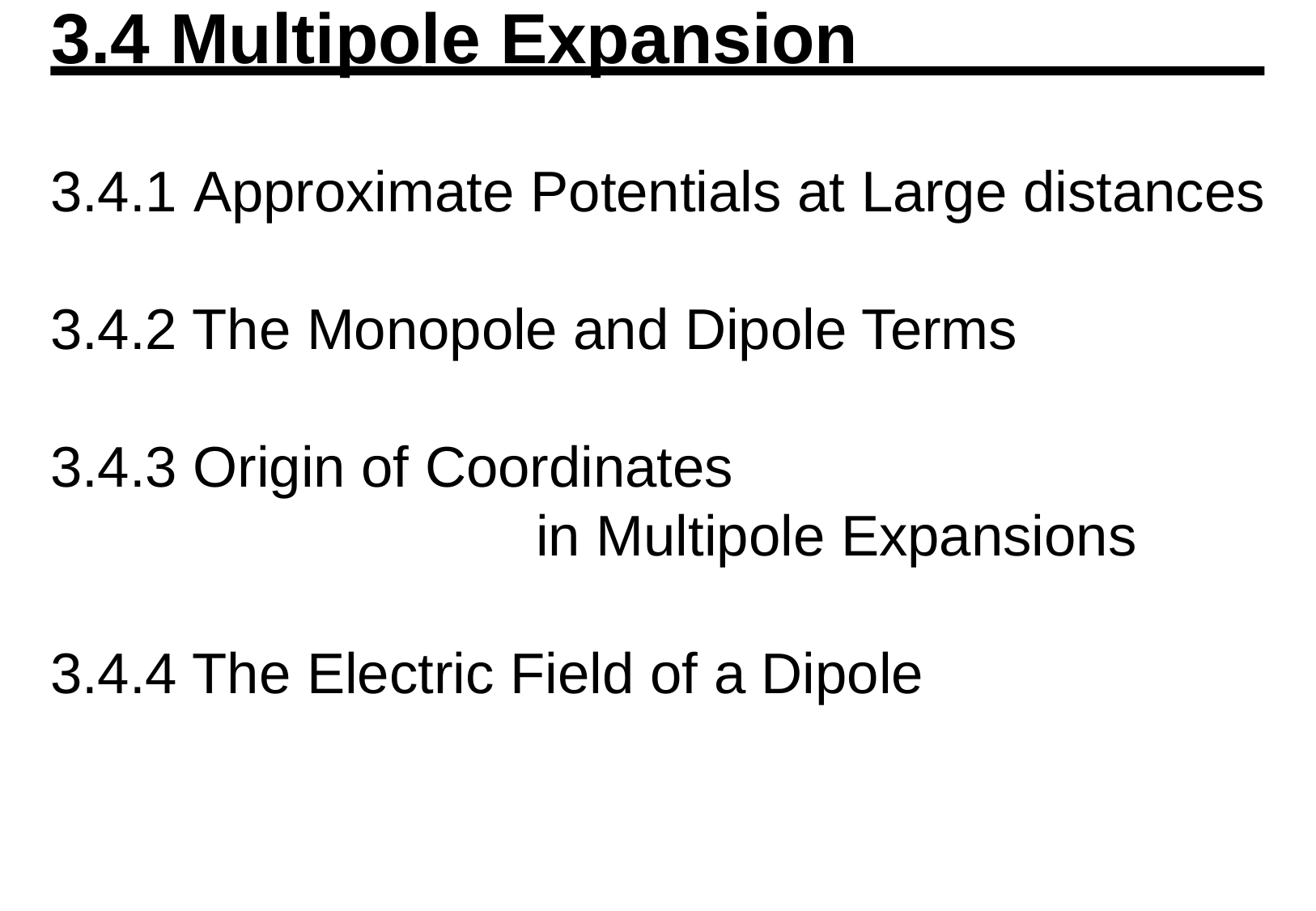

3.4 Multipole Expansion
3.4.1 Approximate Potentials at Large distances

3.4.2 The Monopole and Dipole Terms

3.4.3 Origin of Coordinates
				in Multipole Expansions

3.4.4 The Electric Field of a Dipole